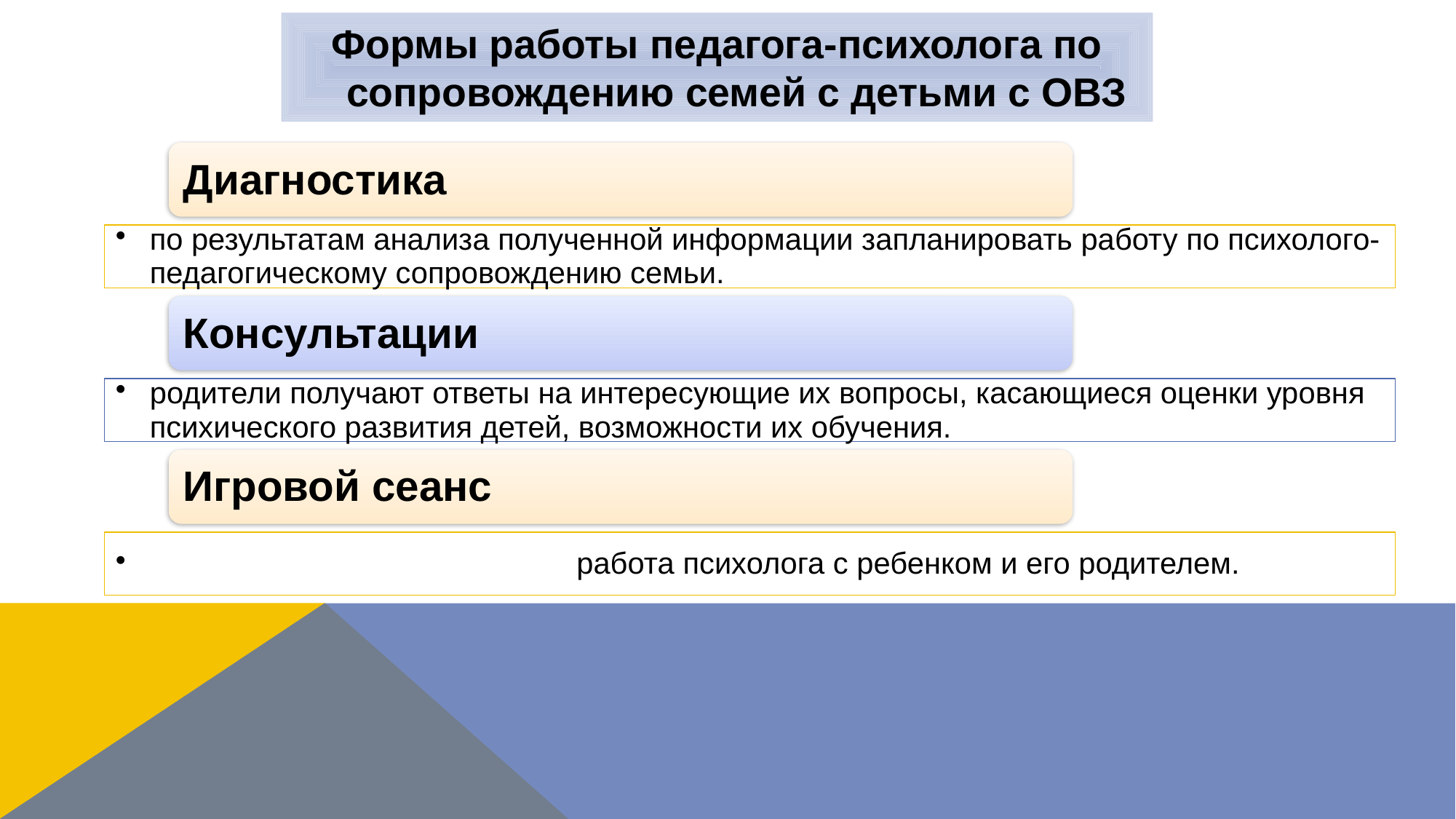

Формы работы педагога-психолога по сопровождению семей с детьми с ОВЗ
Диагностика
Консультации
родители получают ответы на интересующие их вопросы, касающиеся оценки уровня психического развития детей, возможности их обучения.
по результатам анализа полученной информации запланировать работу по психолого- педагогическому сопровождению семьи.
Игровой сеанс
                                                   работа психолога с ребенком и его родителем.